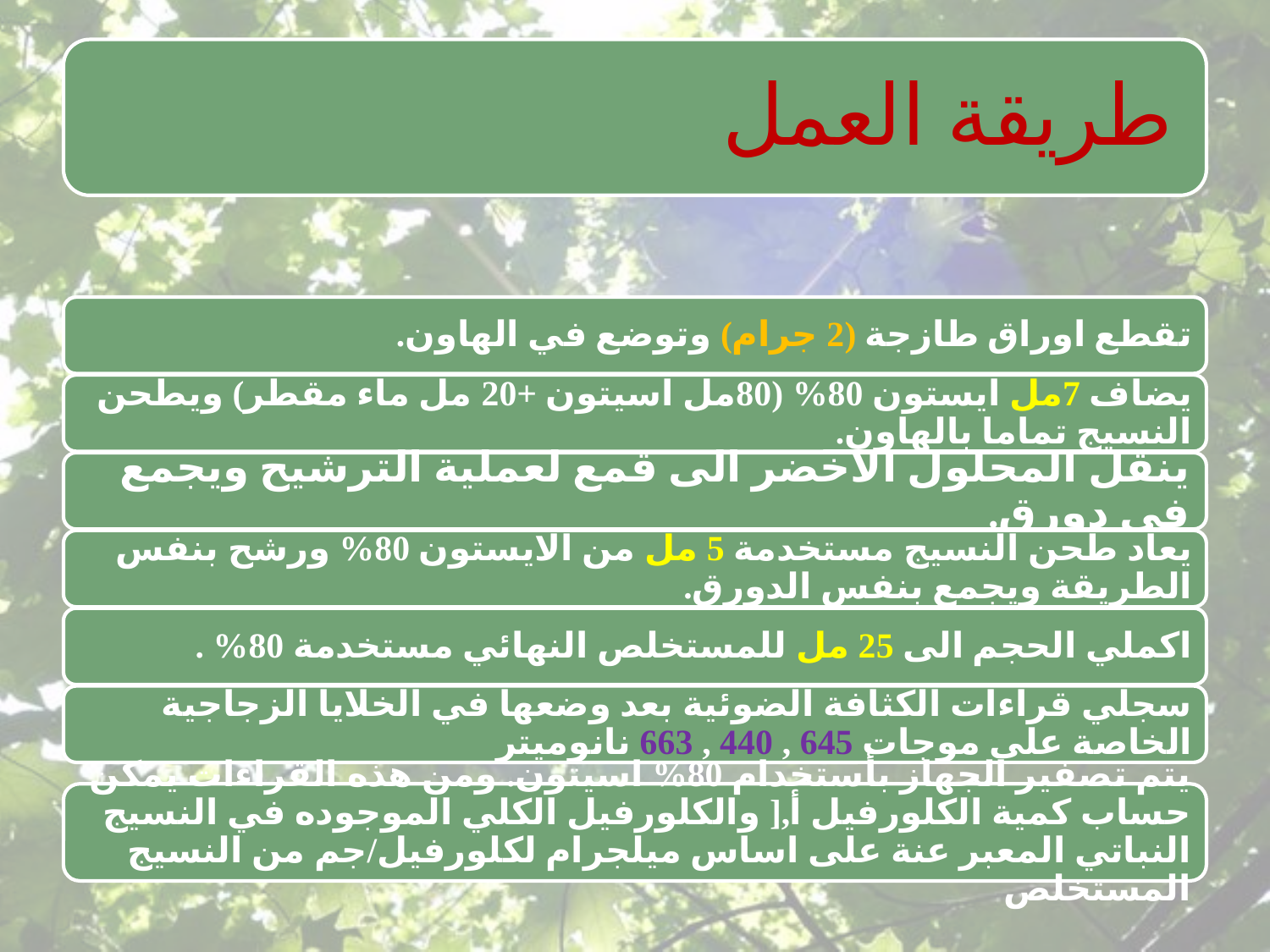

طريقة العمل
تقطع اوراق طازجة (2 جرام) وتوضع في الهاون.
يضاف 7مل ايستون 80% (80مل اسيتون +20 مل ماء مقطر) ويطحن النسيج تماما بالهاون.
ينقل المحلول الاخضر الى قمع لعملية الترشيح ويجمع في دورق.
يعاد طحن النسيج مستخدمة 5 مل من الايستون 80% ورشح بنفس الطريقة ويجمع بنفس الدورق.
اكملي الحجم الى 25 مل للمستخلص النهائي مستخدمة 80% .
سجلي قراءات الكثافة الضوئية بعد وضعها في الخلايا الزجاجية الخاصة على موجات 645 , 440 , 663 نانوميتر
يتم تصفير الجهاز بأستخدام 80% اسيتون. ومن هذه القراءات يمكن حساب كمية الكلورفيل أ,[ والكلورفيل الكلي الموجوده في النسيج النباتي المعبر عنة على اساس ميلجرام لكلورفيل/جم من النسيج المستخلص